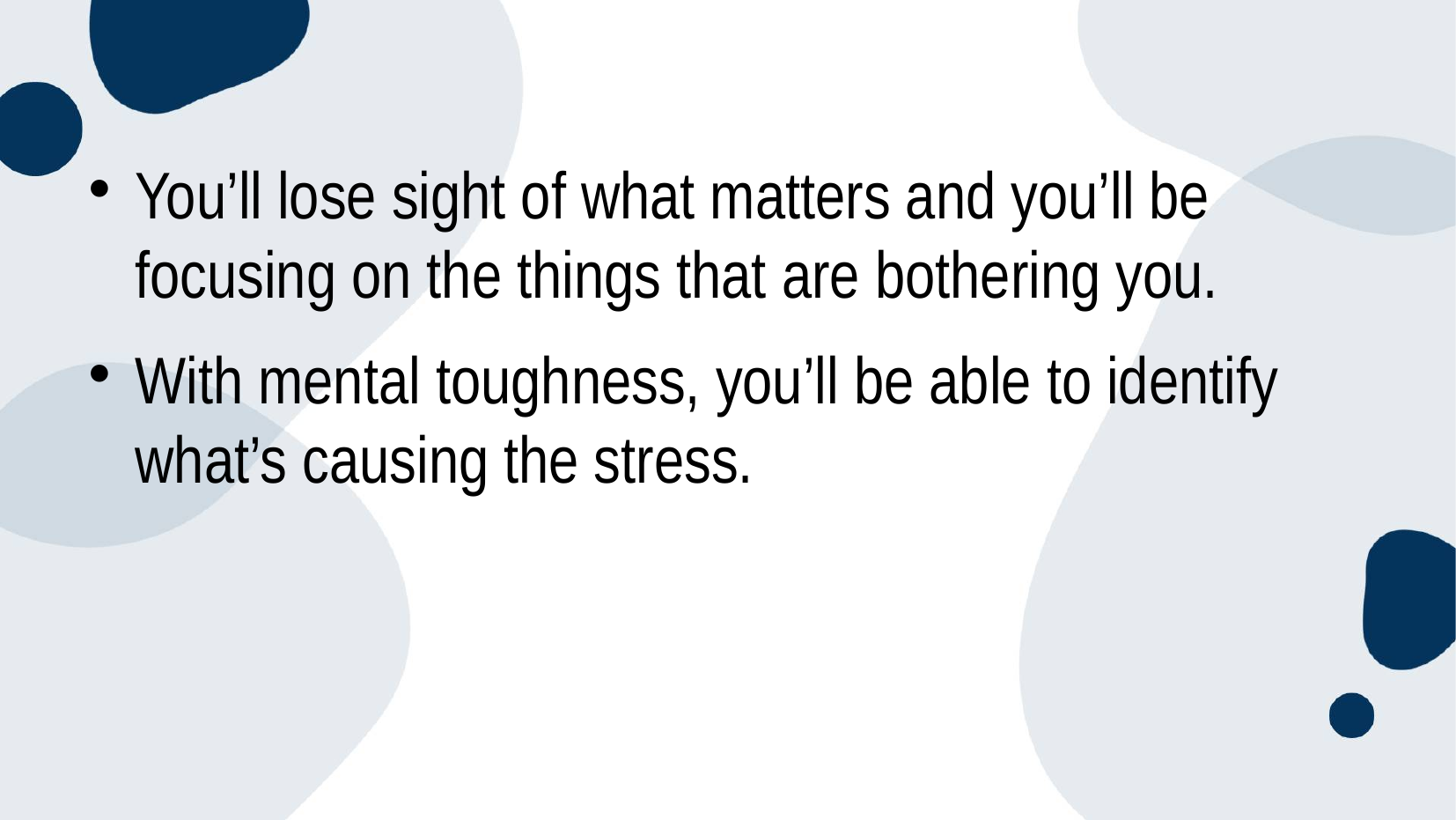

#
You’ll lose sight of what matters and you’ll be focusing on the things that are bothering you.
With mental toughness, you’ll be able to identify what’s causing the stress.